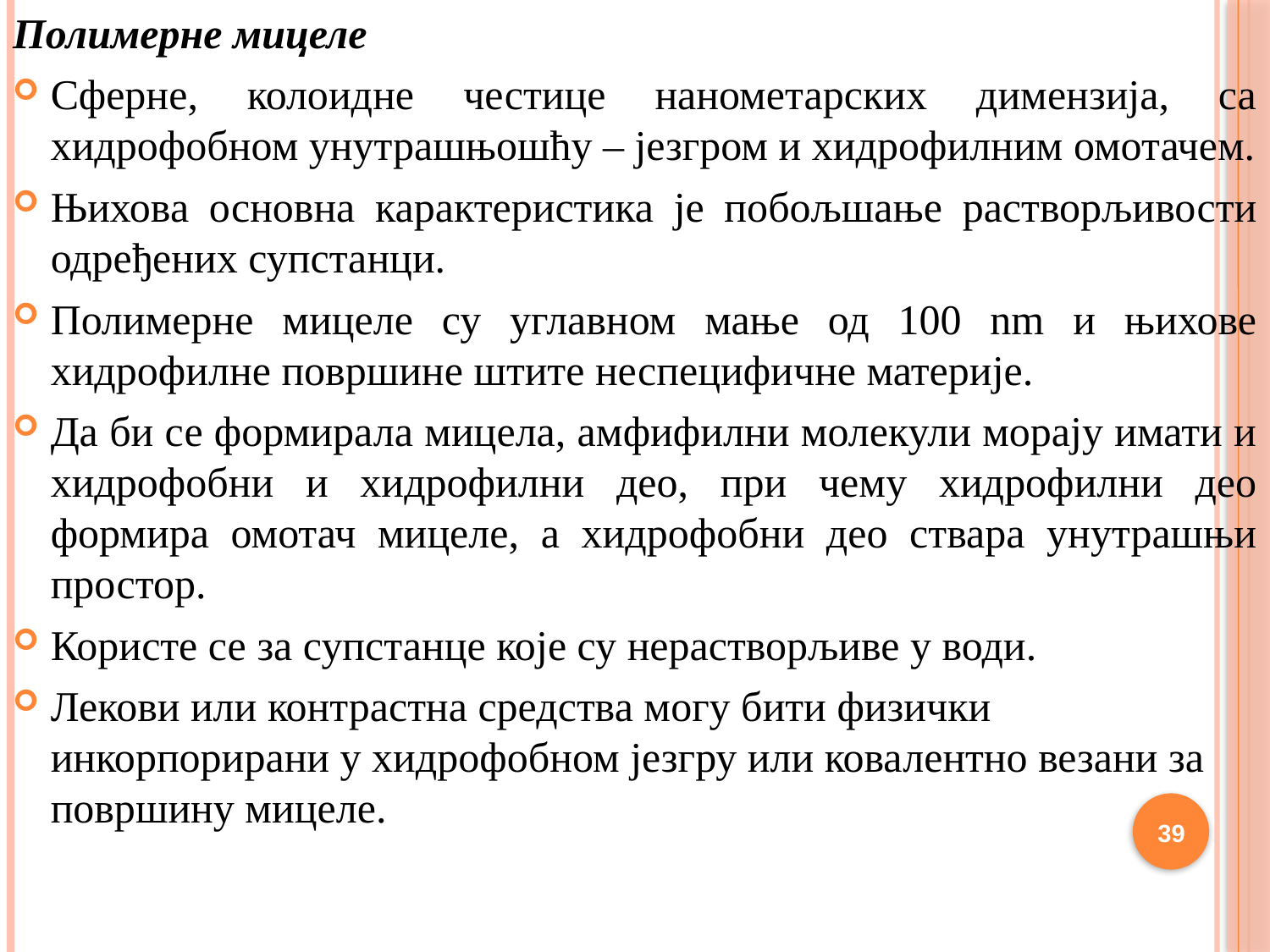

Полимерне мицеле
Сферне, колоидне честице нанометарских димензија, са хидрофобном унутрашњошћу – језгром и хидрофилним омотачем.
Њихова основна карактеристика је побољшање растворљивости одређених супстанци.
Полимерне мицеле су углавном мање од 100 nm и њихове хидрофилне површине штите неспецифичне материје.
Да би се формирала мицела, амфифилни молекули морају имати и хидрофобни и хидрофилни део, при чему хидрофилни део формира омотач мицеле, а хидрофобни део ствара унутрашњи простор.
Користе се за супстанце које су нерастворљиве у води.
Лекови или контрастна средства могу бити физички инкорпорирани у хидрофобном језгру или ковалентно везани за површину мицеле.

39